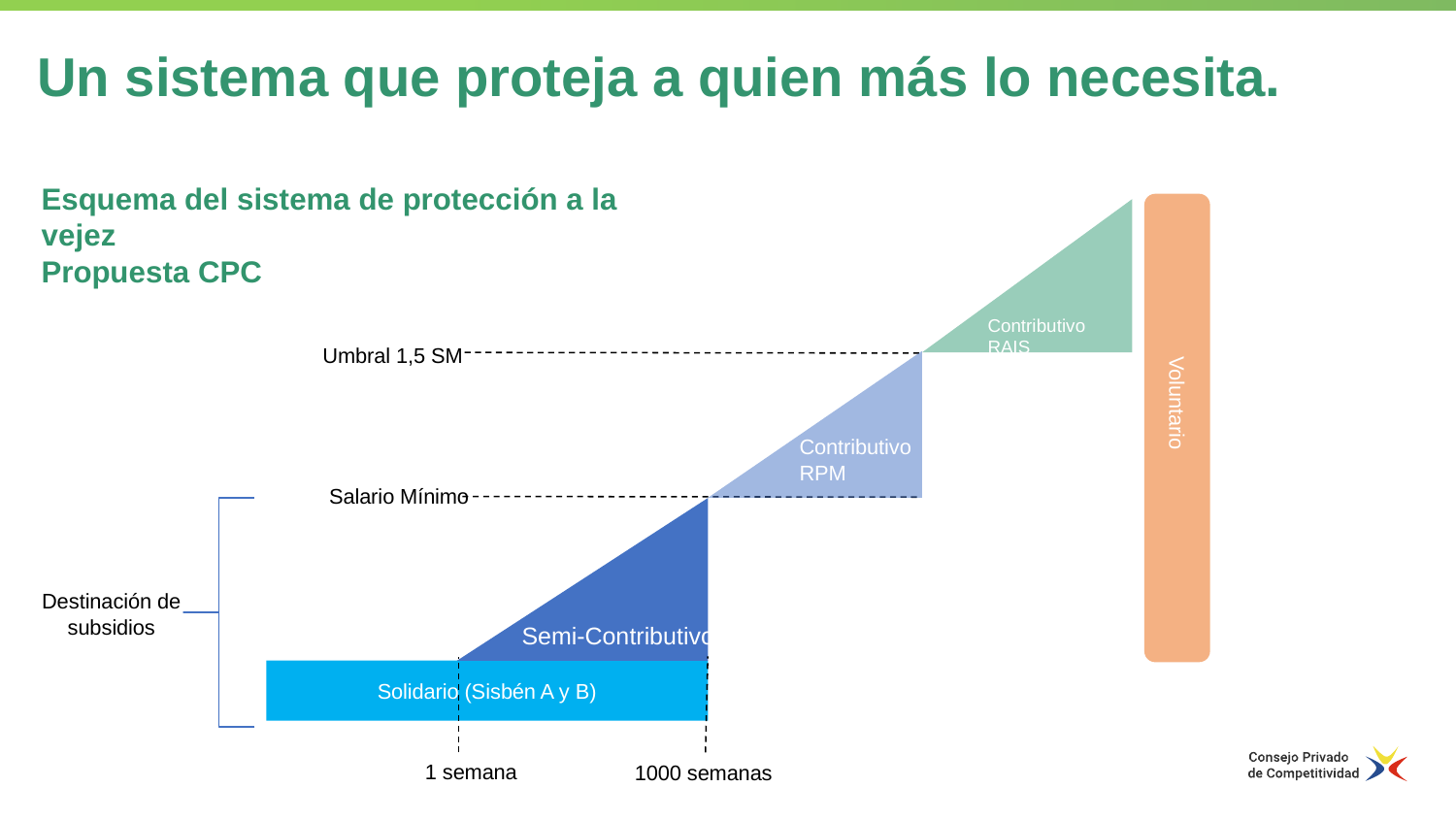

Un sistema que proteja a quien más lo necesita.
Esquema del sistema de protección a la vejez
Propuesta CPC

Contributivo RAIS
Umbral 1,5 SM

Contributivo RPM
Voluntario

Salario Mínimo

Destinación de subsidios
Semi-Contributivo
Solidario (Sisbén A y B)
1 semana
1000 semanas